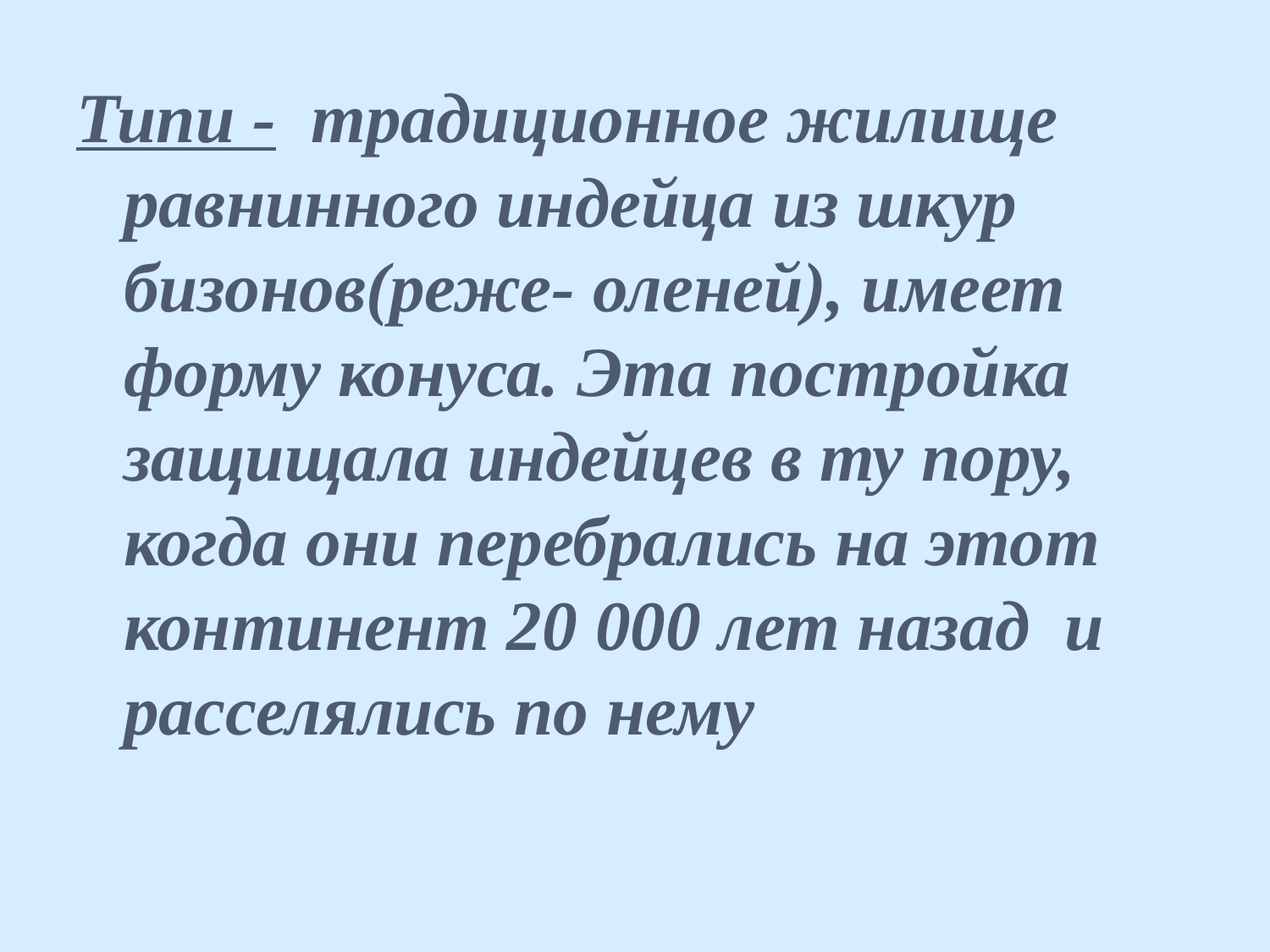

Типи -  традиционное жилище равнинного индейца из шкур бизонов(реже- оленей), имеет форму конуса. Эта постройка защищала индейцев в ту пору, когда они перебрались на этот континент 20 000 лет назад  и расселялись по нему